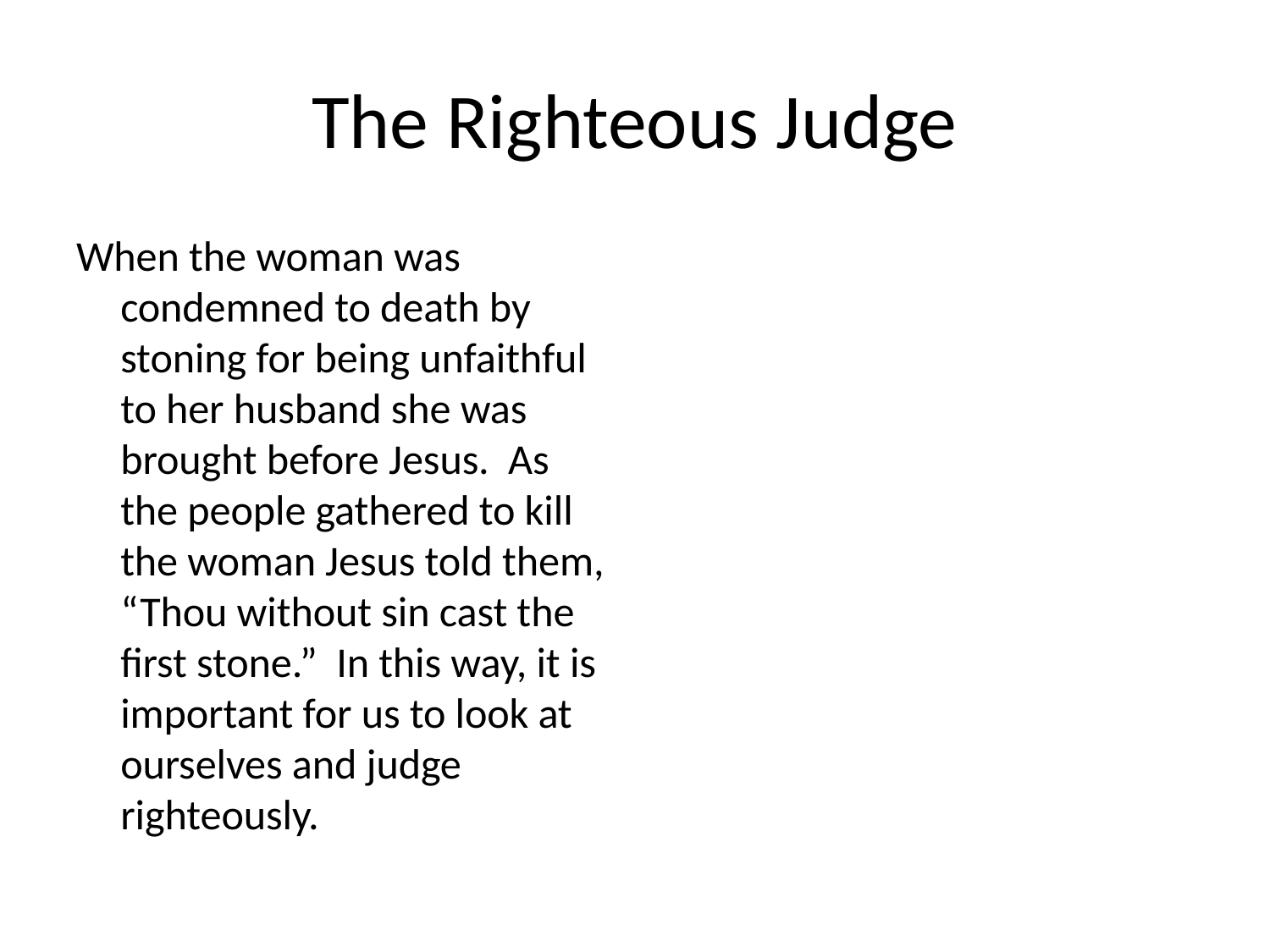

# The Righteous Judge
When the woman was condemned to death by stoning for being unfaithful to her husband she was brought before Jesus.  As the people gathered to kill the woman Jesus told them, “Thou without sin cast the first stone.”  In this way, it is important for us to look at ourselves and judge righteously.